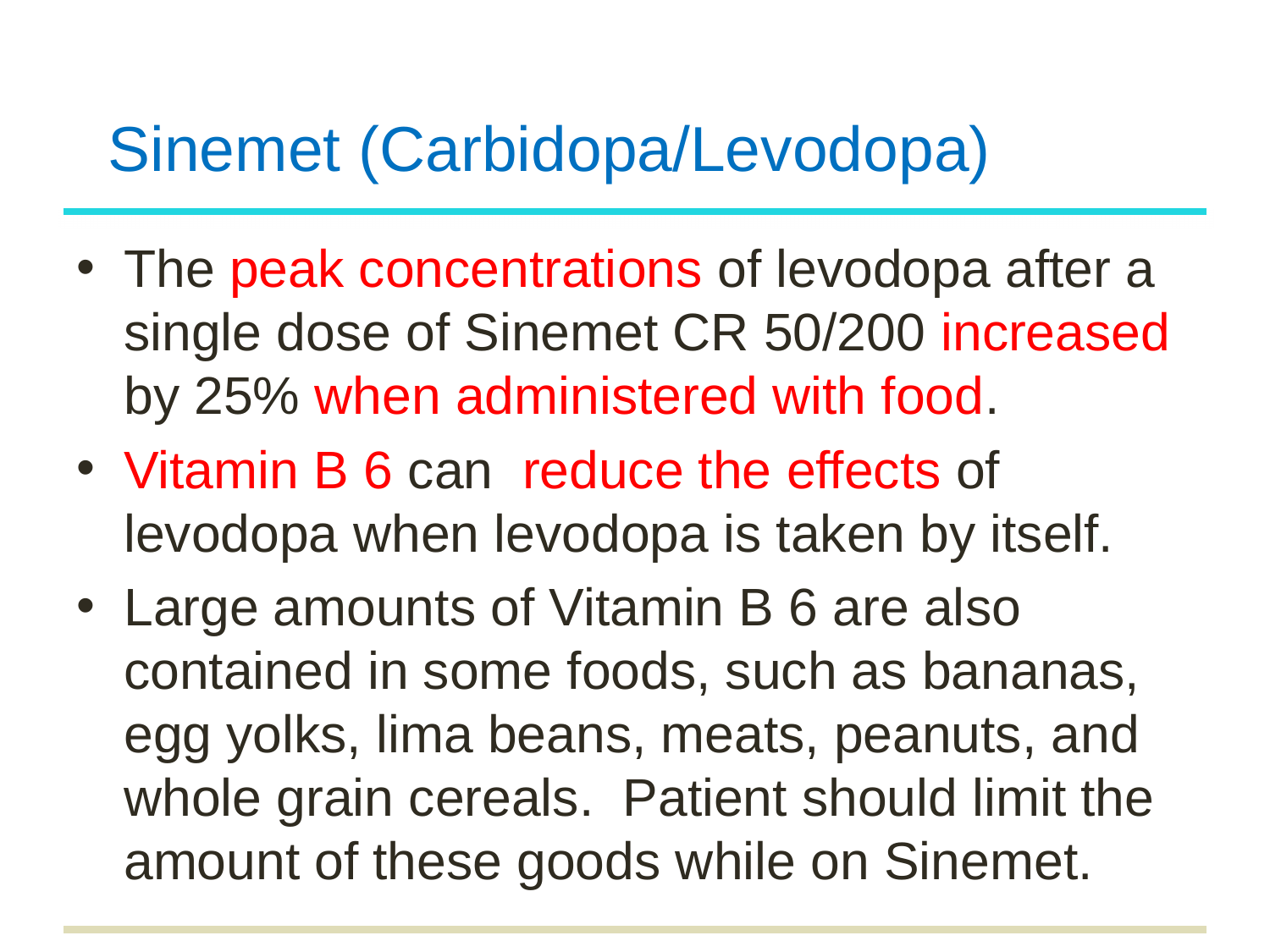

# Sinemet (Carbidopa/Levodopa)
The peak concentrations of levodopa after a single dose of Sinemet CR 50/200 increased by 25% when administered with food.
Vitamin B 6 can  reduce the effects of levodopa when levodopa is taken by itself.
Large amounts of Vitamin B 6 are also contained in some foods, such as bananas, egg yolks, lima beans, meats, peanuts, and whole grain cereals.  Patient should limit the amount of these goods while on Sinemet.